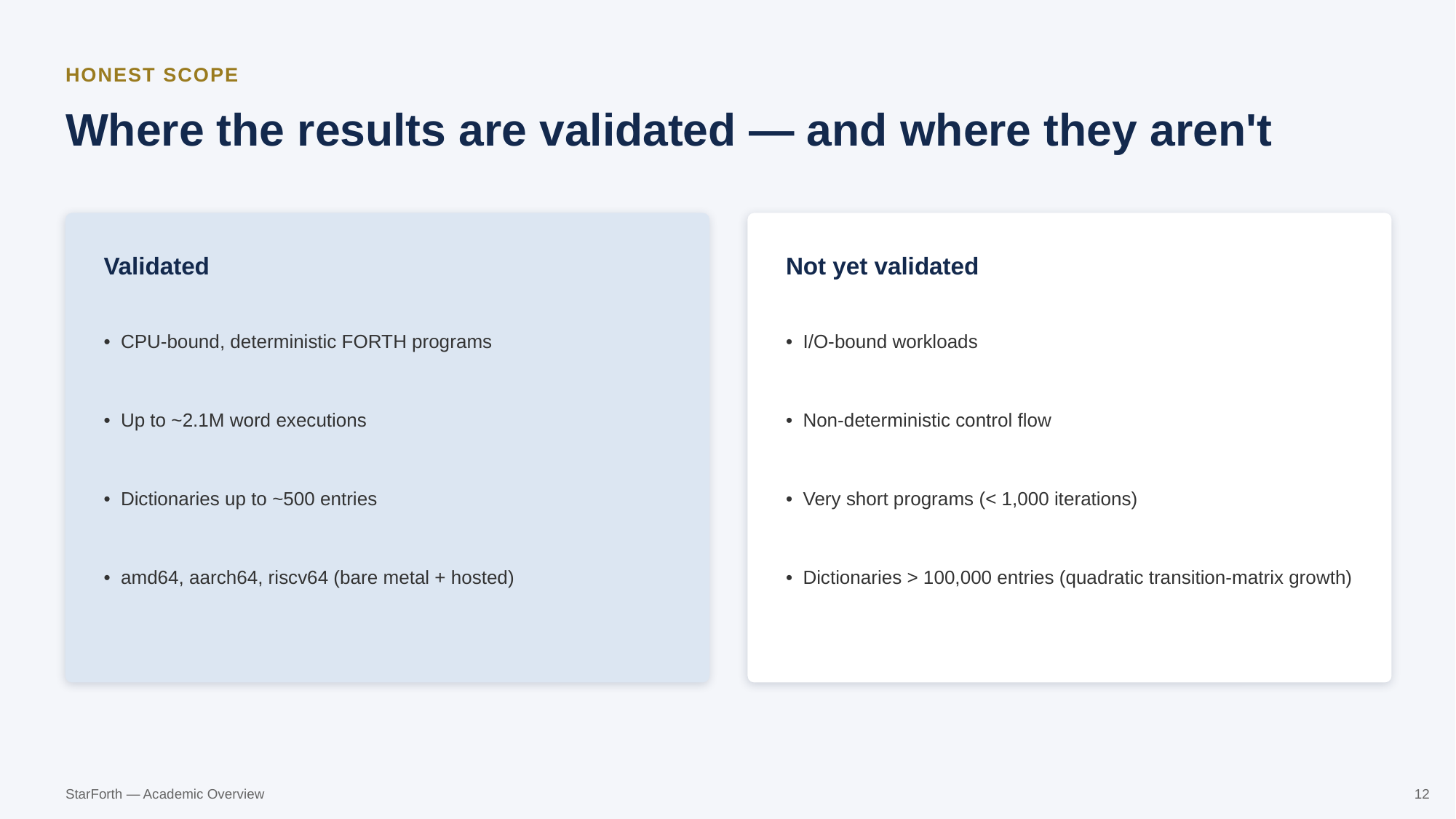

HONEST SCOPE
Where the results are validated — and where they aren't

Validated
Not yet validated
•  CPU-bound, deterministic FORTH programs
•  I/O-bound workloads
•  Up to ~2.1M word executions
•  Non-deterministic control flow
•  Dictionaries up to ~500 entries
•  Very short programs (< 1,000 iterations)
•  amd64, aarch64, riscv64 (bare metal + hosted)
•  Dictionaries > 100,000 entries (quadratic transition-matrix growth)
StarForth — Academic Overview
12